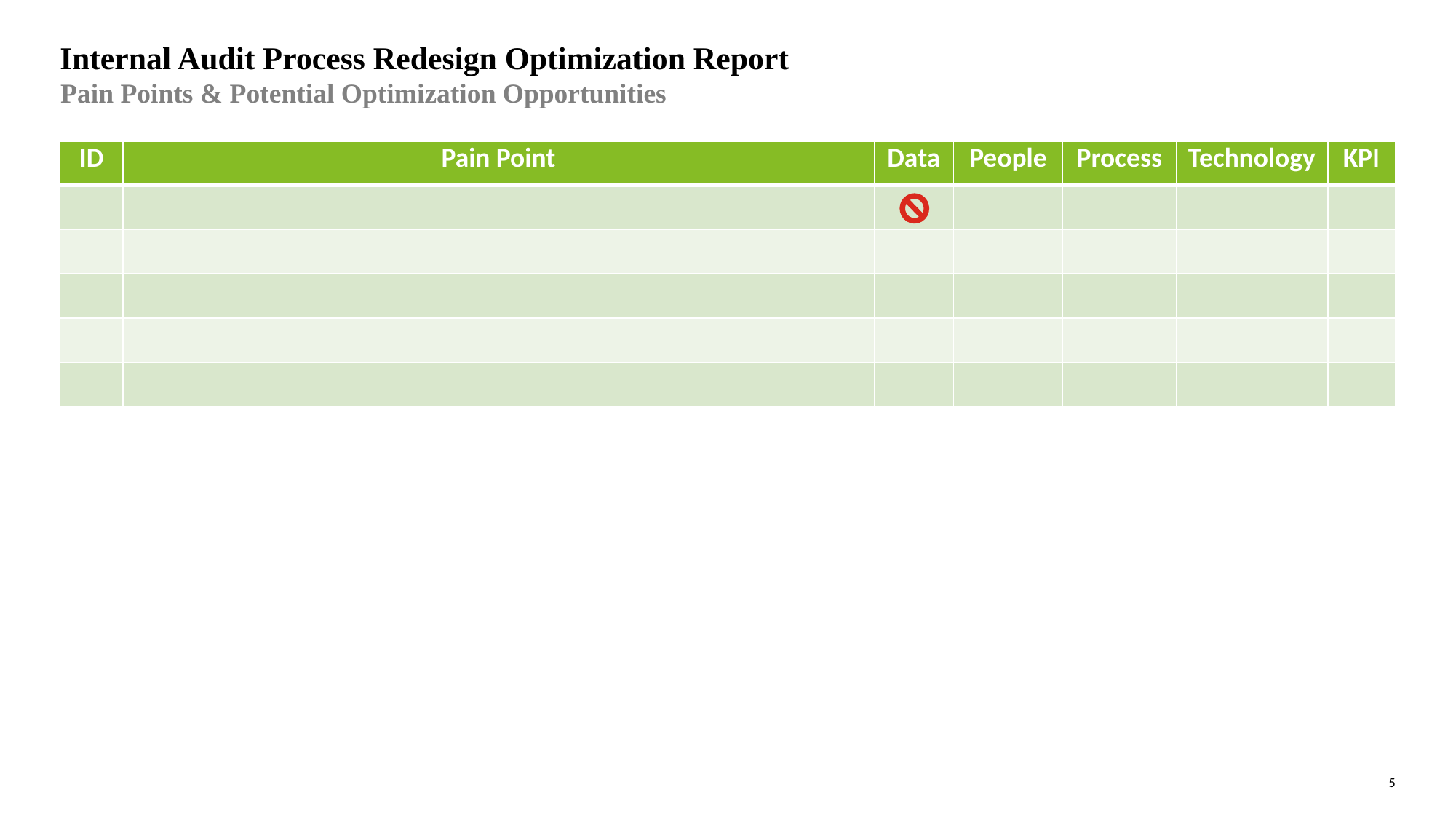

# Internal Audit Process Redesign Optimization Report
Pain Points & Potential Optimization Opportunities
| ID | Pain Point | Data | People | Process | Technology | KPI |
| --- | --- | --- | --- | --- | --- | --- |
|  |  |  |  |  |  |  |
|  |  |  |  |  |  |  |
|  |  |  |  |  |  |  |
|  |  |  |  |  |  |  |
|  |  |  |  |  |  |  |